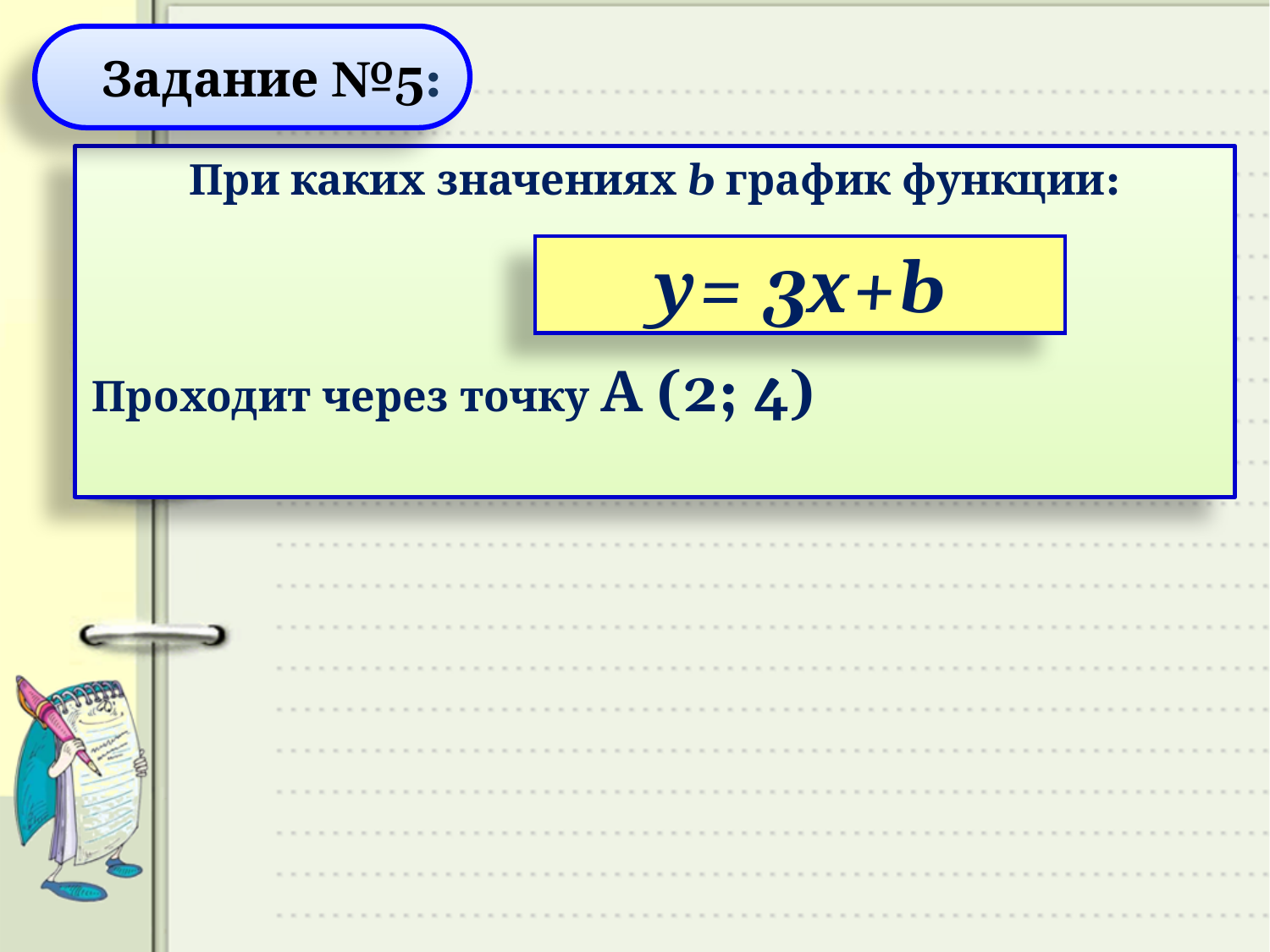

Задание №5:
При каких значениях b график функции:

Проходит через точку А (2; 4)
у= 3х+b